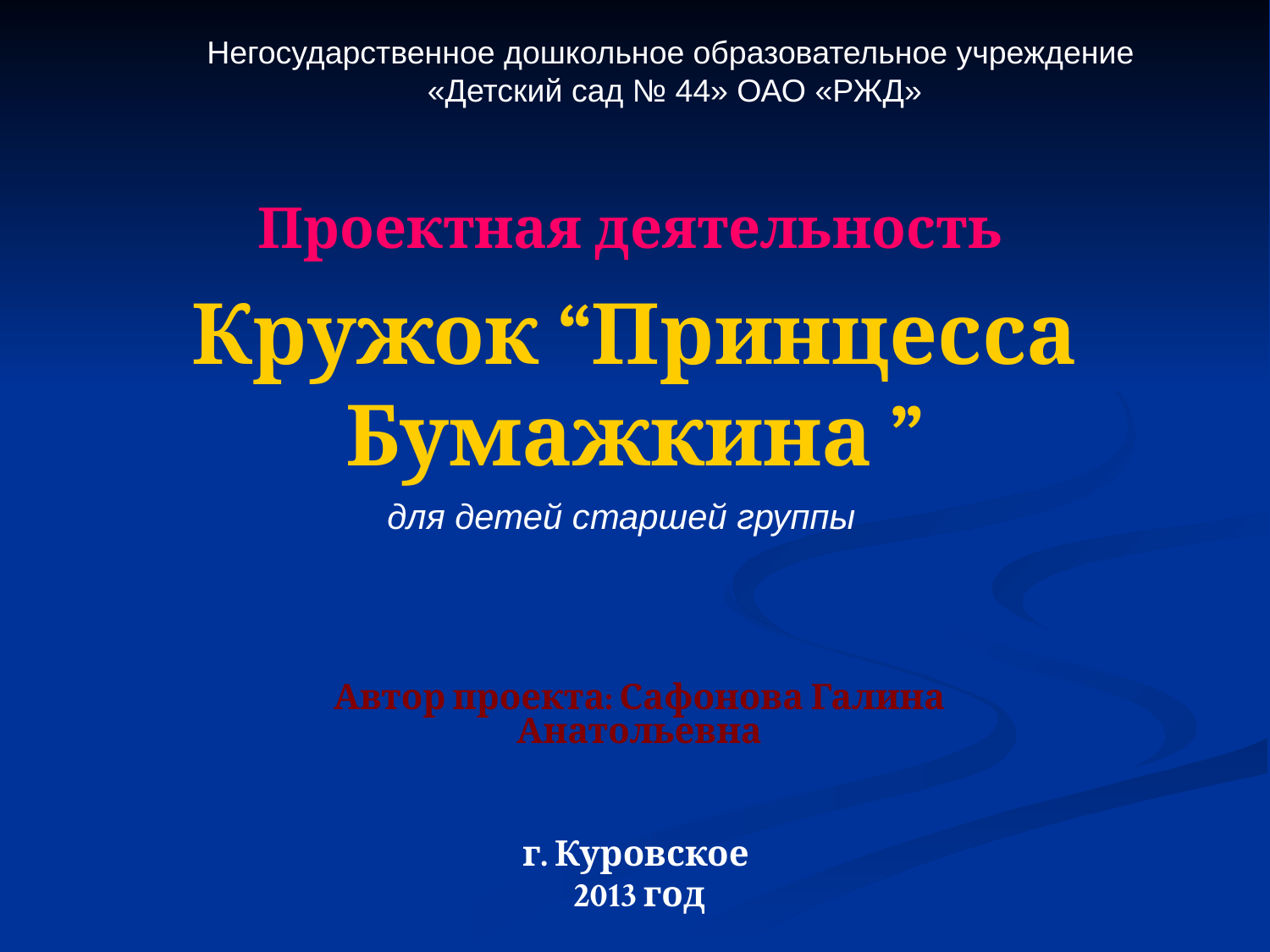

Негосударственное дошкольное образовательное учреждение
«Детский сад № 44» ОАО «РЖД»
Проектная деятельность
# Кружок “Принцесса Бумажкина ”
для детей старшей группы
Автор проекта: Сафонова Галина Анатольевна

г. Куровское
2013 год